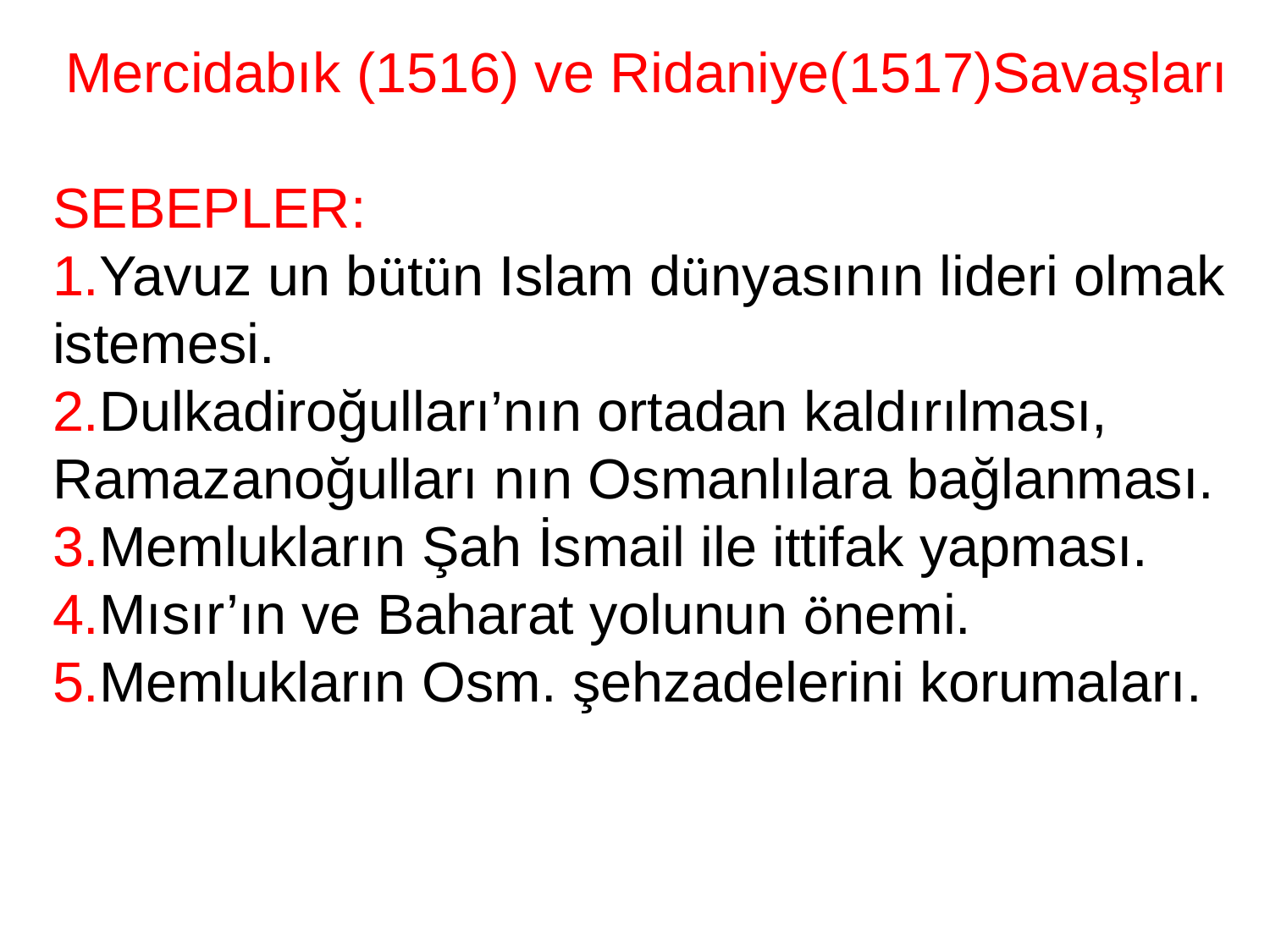

Mercidabık (1516) ve Ridaniye(1517)Savaşları

SEBEPLER:
1.Yavuz un bütün Islam dünyasının lideri olmak istemesi.
2.Dulkadiroğulları’nın ortadan kaldırılması, Ramazanoğulları nın Osmanlılara bağlanması.
3.Memlukların Şah İsmail ile ittifak yapması.
4.Mısır’ın ve Baharat yolunun önemi.
5.Memlukların Osm. şehzadelerini korumaları.